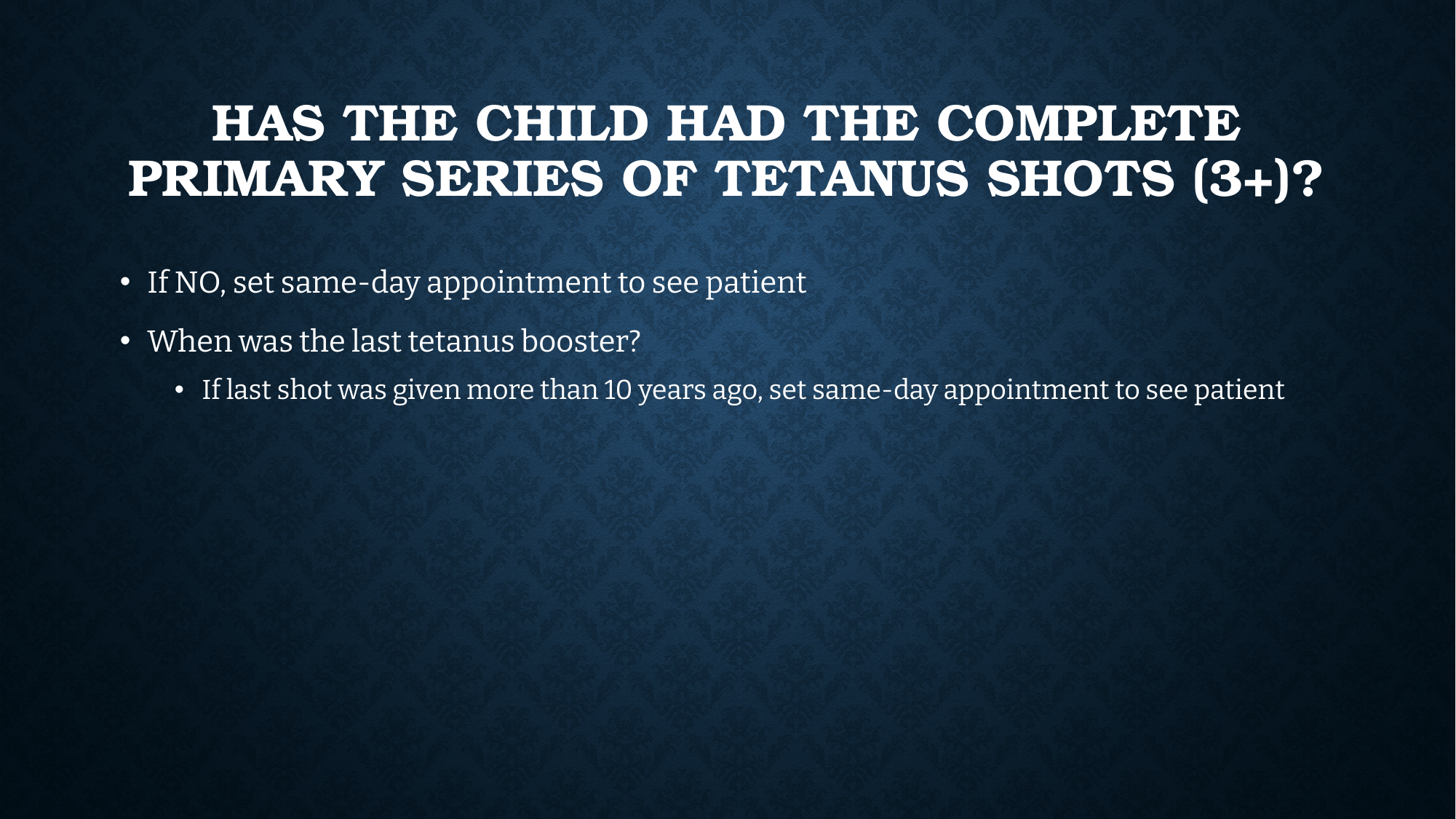

# Has the child had the complete primary series of tetanus shots (3+)?
If NO, set same-day appointment to see patient
When was the last tetanus booster?
If last shot was given more than 10 years ago, set same-day appointment to see patient